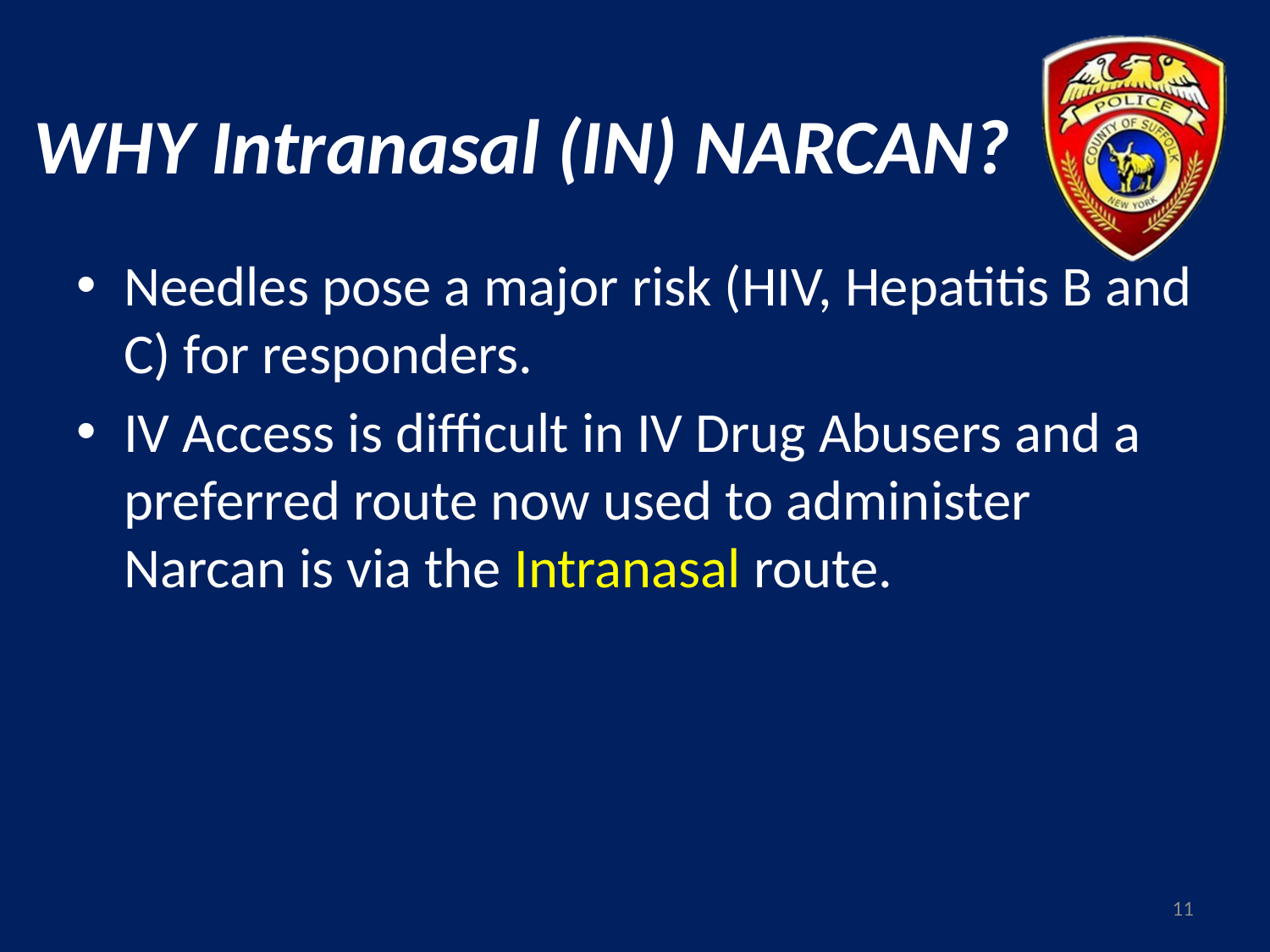

# WHY Intranasal (IN) NARCAN?
Needles pose a major risk (HIV, Hepatitis B and C) for responders.
IV Access is difficult in IV Drug Abusers and a preferred route now used to administer Narcan is via the Intranasal route.
11